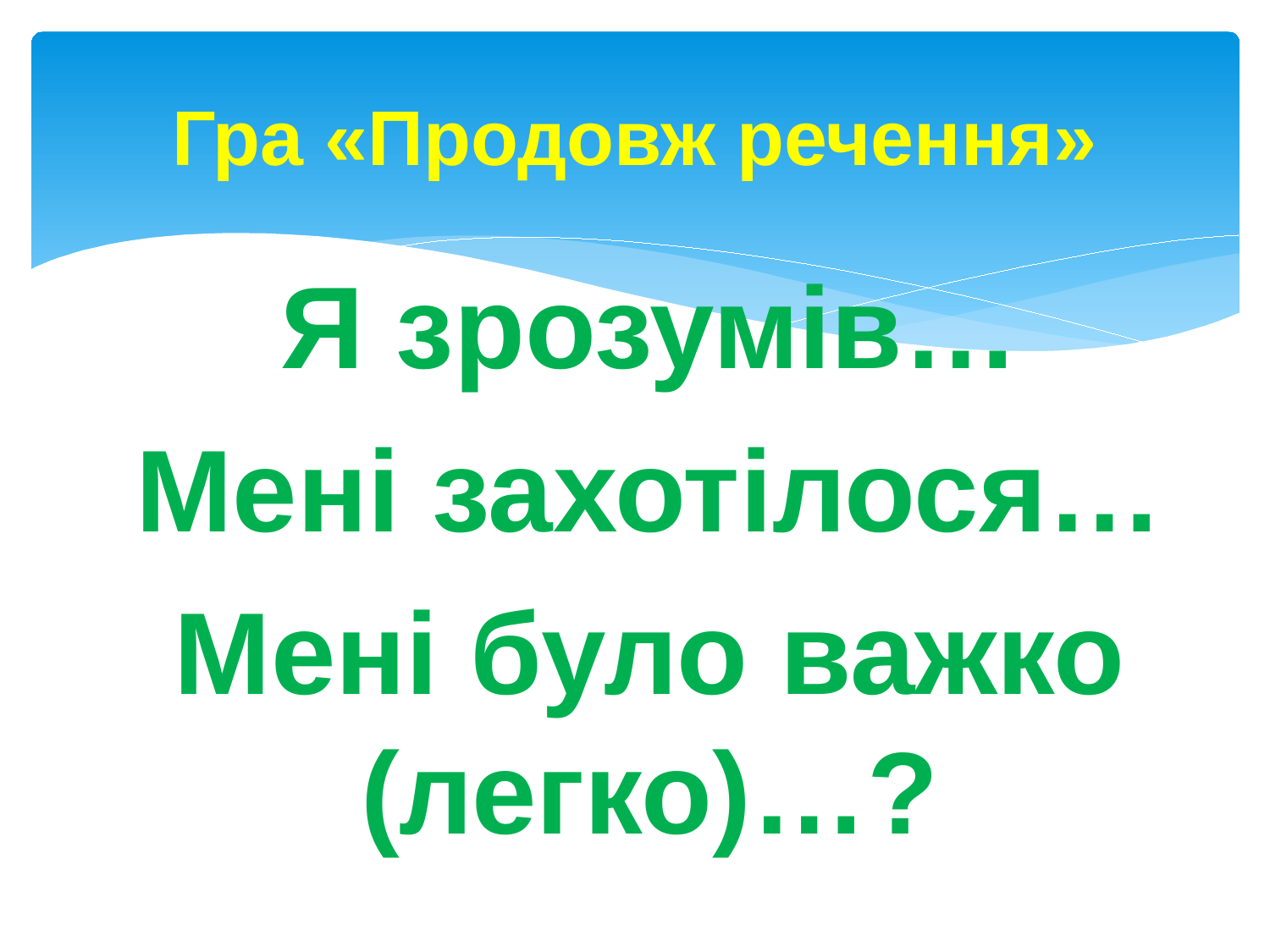

# Гра «Продовж речення»
Я зрозумів…
Мені захотілося…
Мені було важко (легко)…?